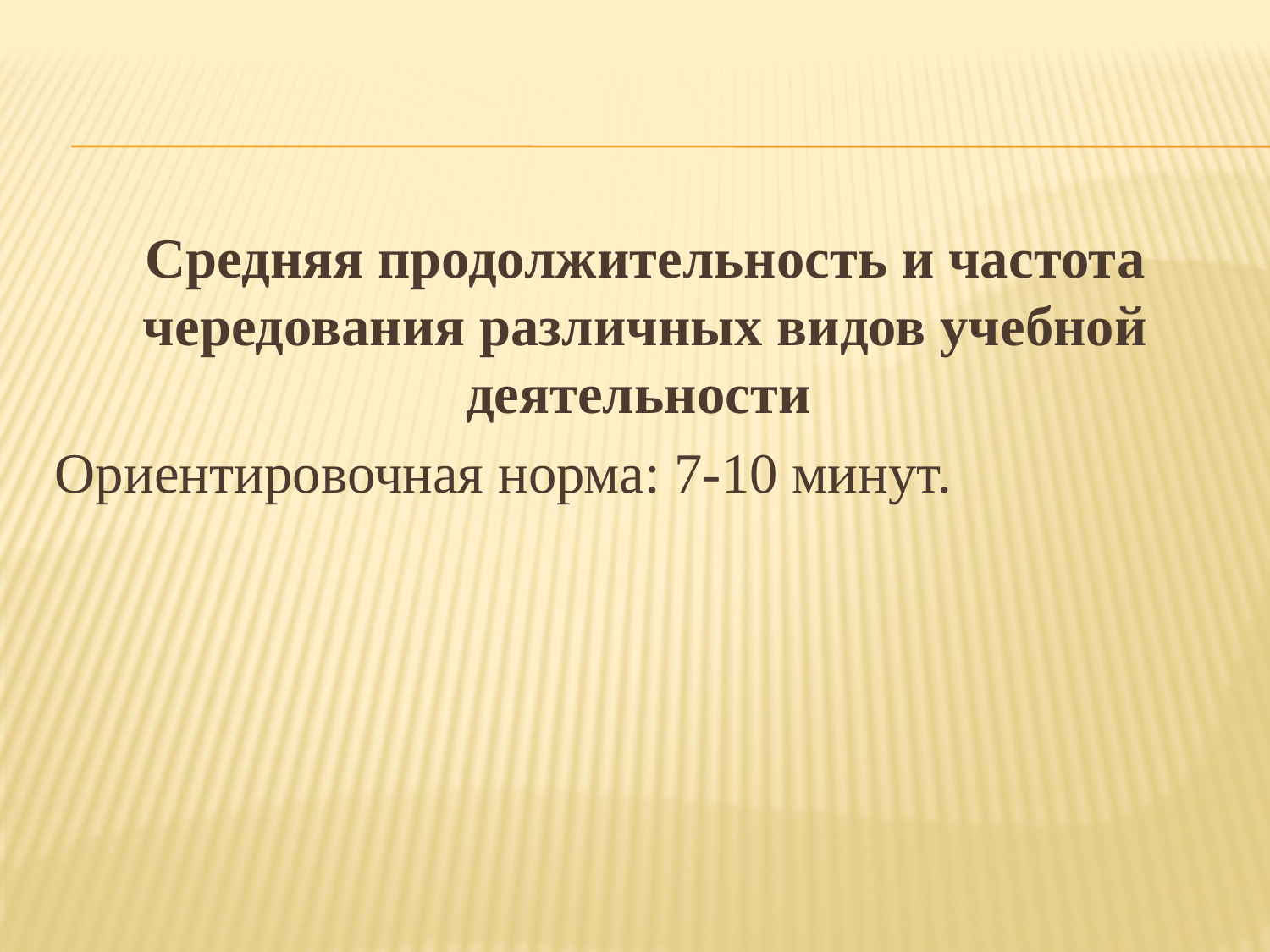

Средняя продолжительность и частота чередования различных видов учебной деятельности
Ориентировочная норма: 7-10 минут.